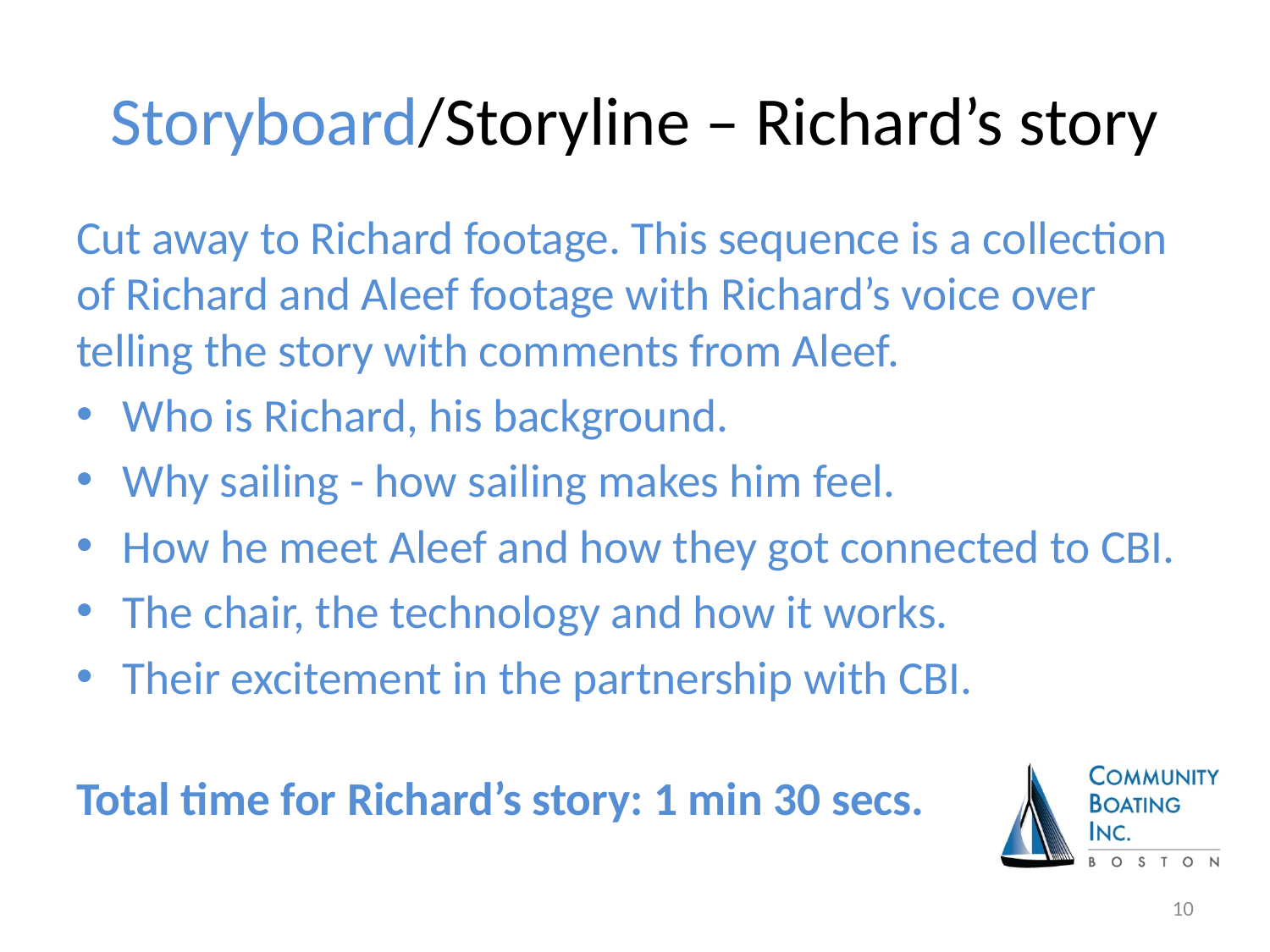

# Storyboard/Storyline – Richard’s story
Cut away to Richard footage. This sequence is a collection of Richard and Aleef footage with Richard’s voice over telling the story with comments from Aleef.
Who is Richard, his background.
Why sailing - how sailing makes him feel.
How he meet Aleef and how they got connected to CBI.
The chair, the technology and how it works.
Their excitement in the partnership with CBI.

Total time for Richard’s story: 1 min 30 secs.
10